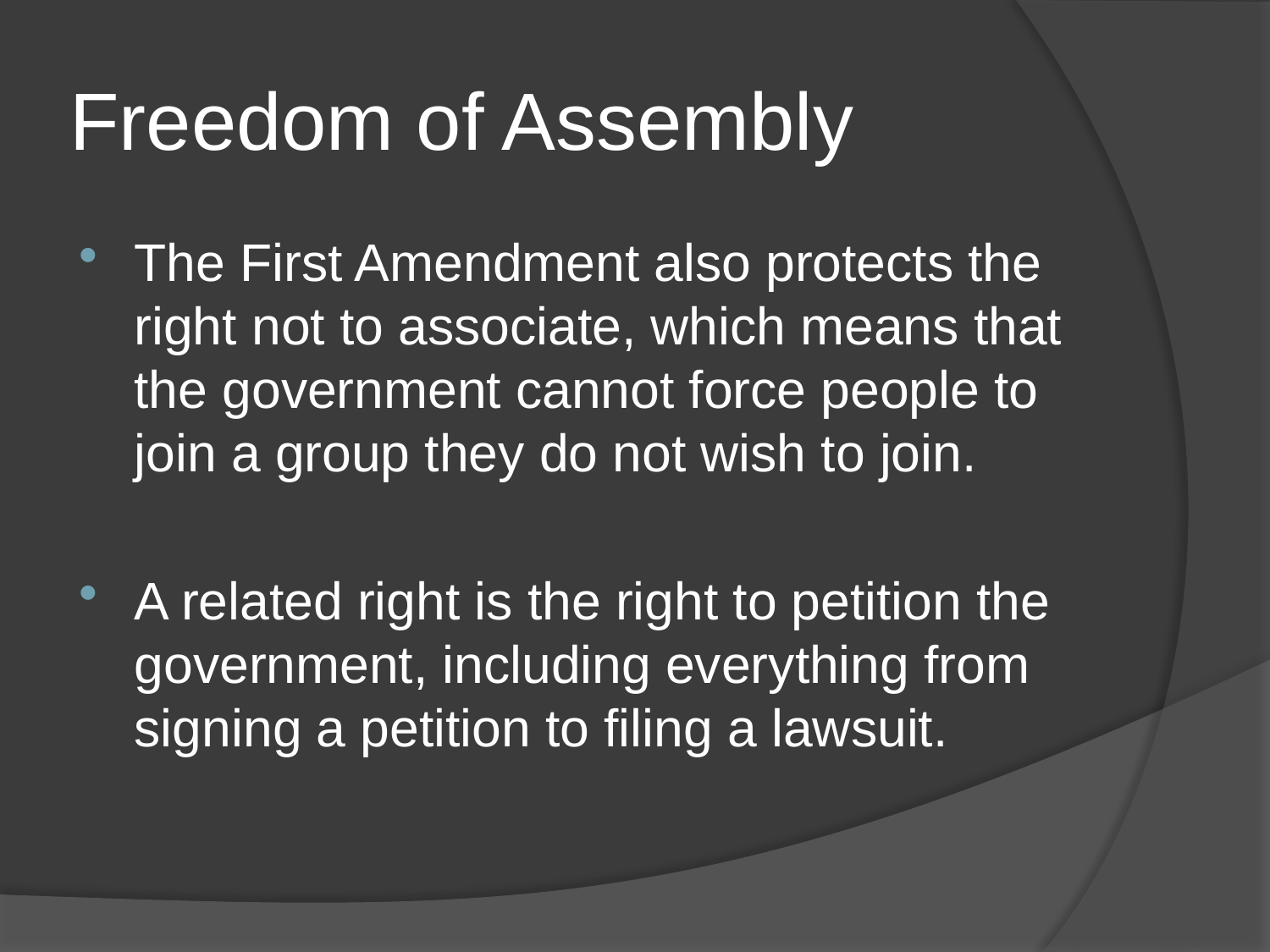

# Freedom of Assembly
The First Amendment also protects the right not to associate, which means that the government cannot force people to join a group they do not wish to join.

A related right is the right to petition the government, including everything from signing a petition to filing a lawsuit.